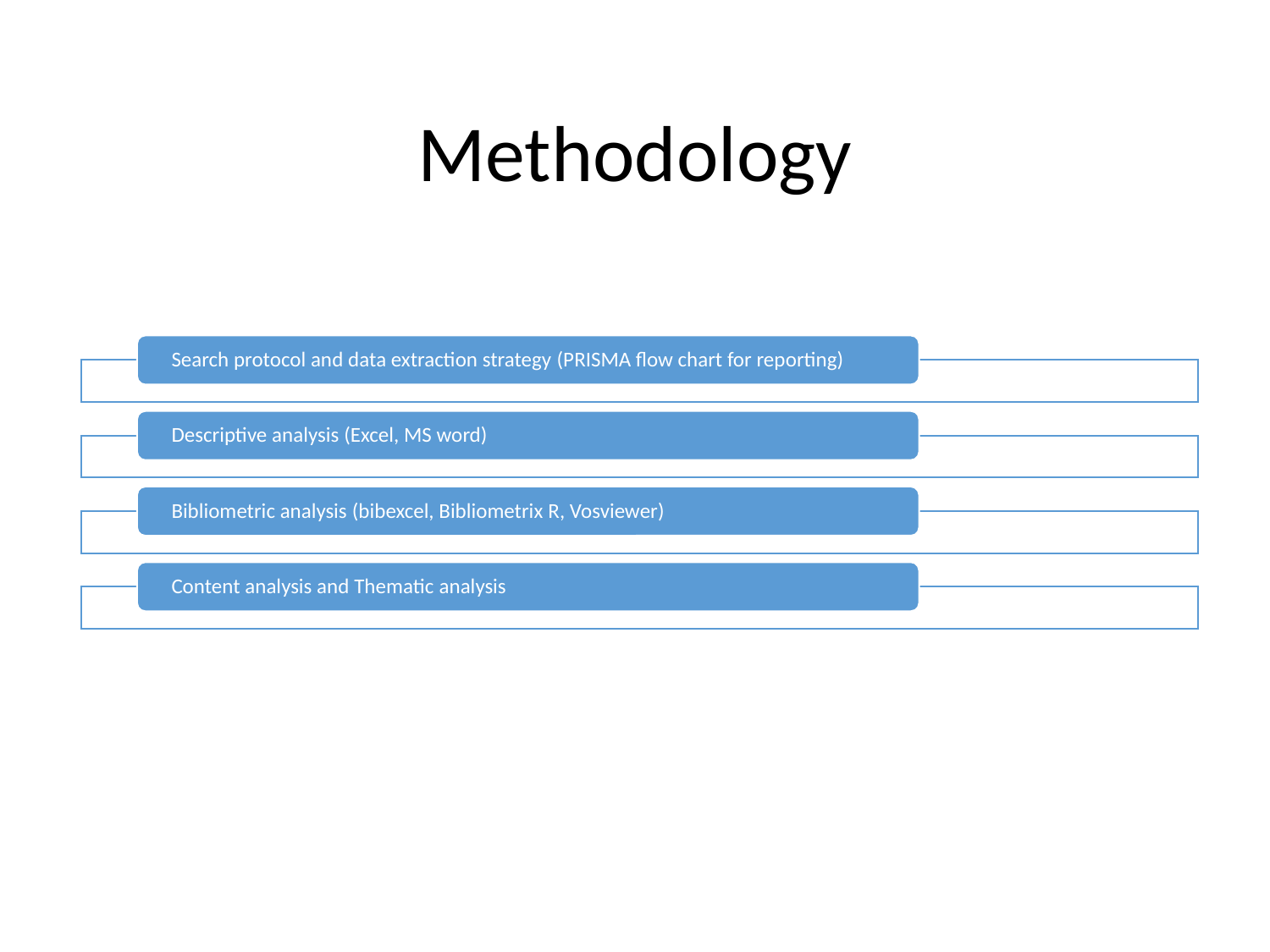

Search protocol and data extraction strategy (PRISMA flow chart for reporting)
Descriptive analysis (Excel, MS word)
Bibliometric analysis (bibexcel, Bibliometrix R, Vosviewer)
Content analysis and Thematic analysis
# Methodology